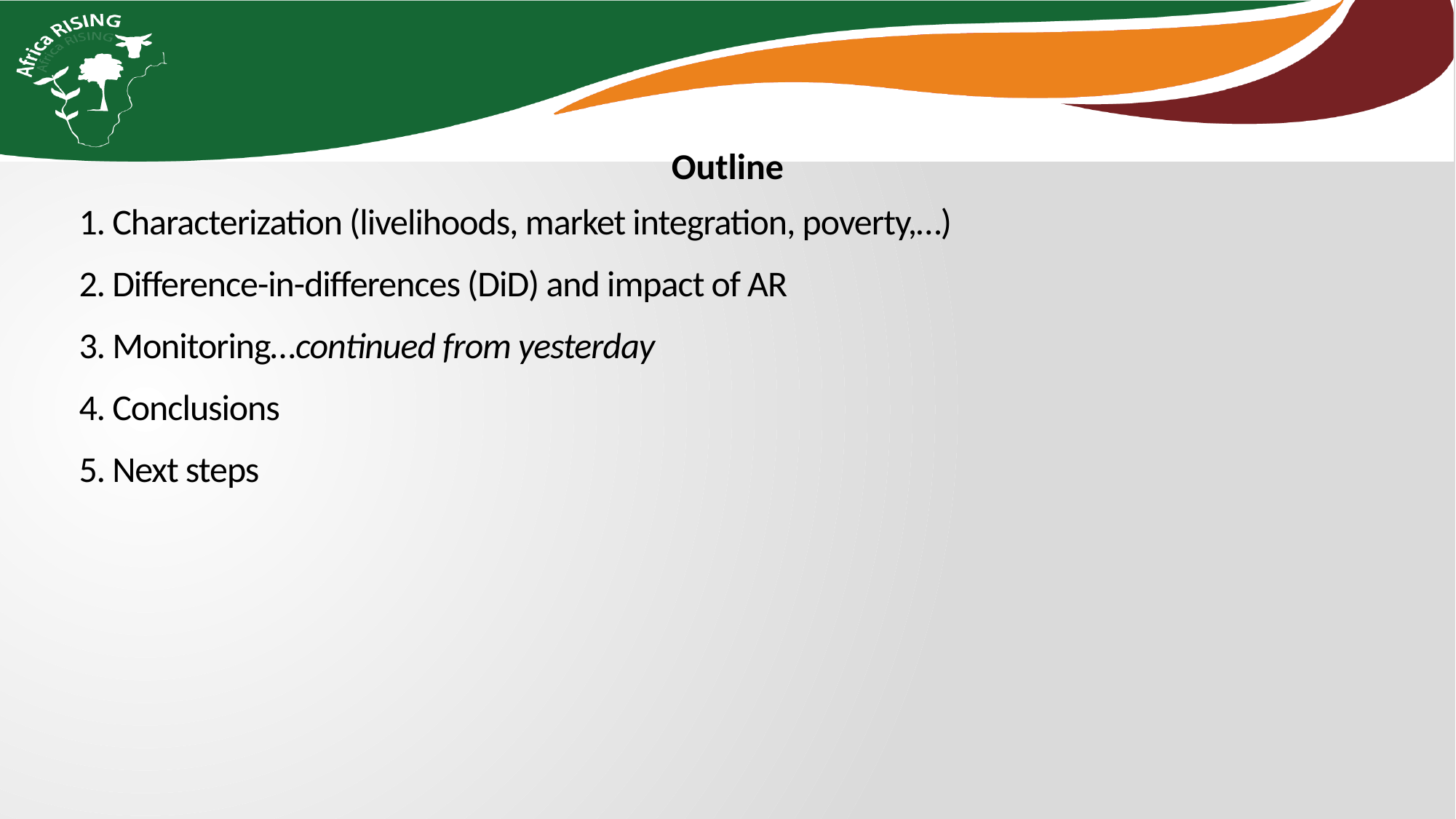

Outline
1. Characterization (livelihoods, market integration, poverty,…)
2. Difference-in-differences (DiD) and impact of AR
3. Monitoring…continued from yesterday
4. Conclusions
5. Next steps